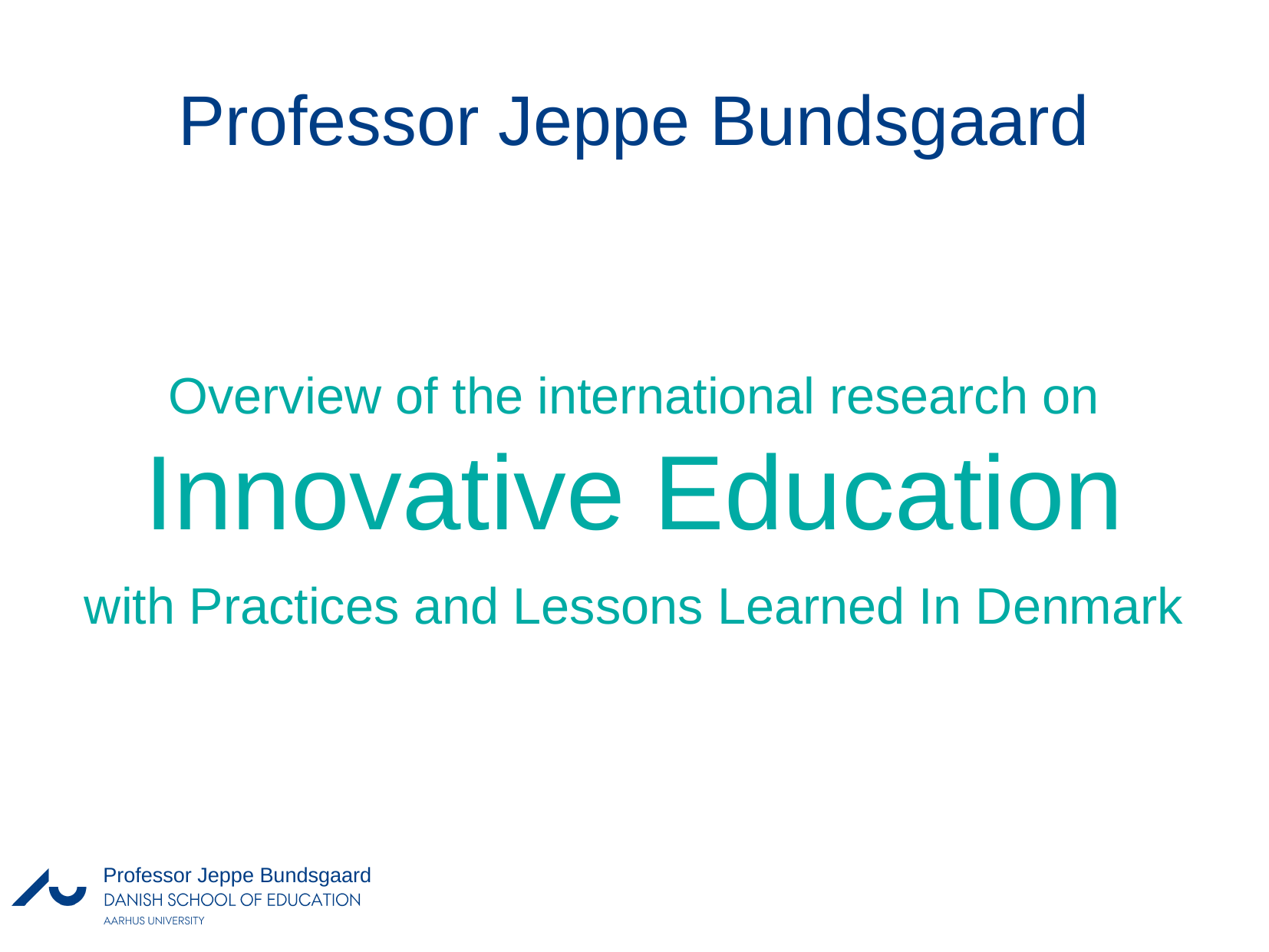

Professor Jeppe Bundsgaard
Overview of the international research on Innovative Education
with Practices and Lessons Learned In Denmark